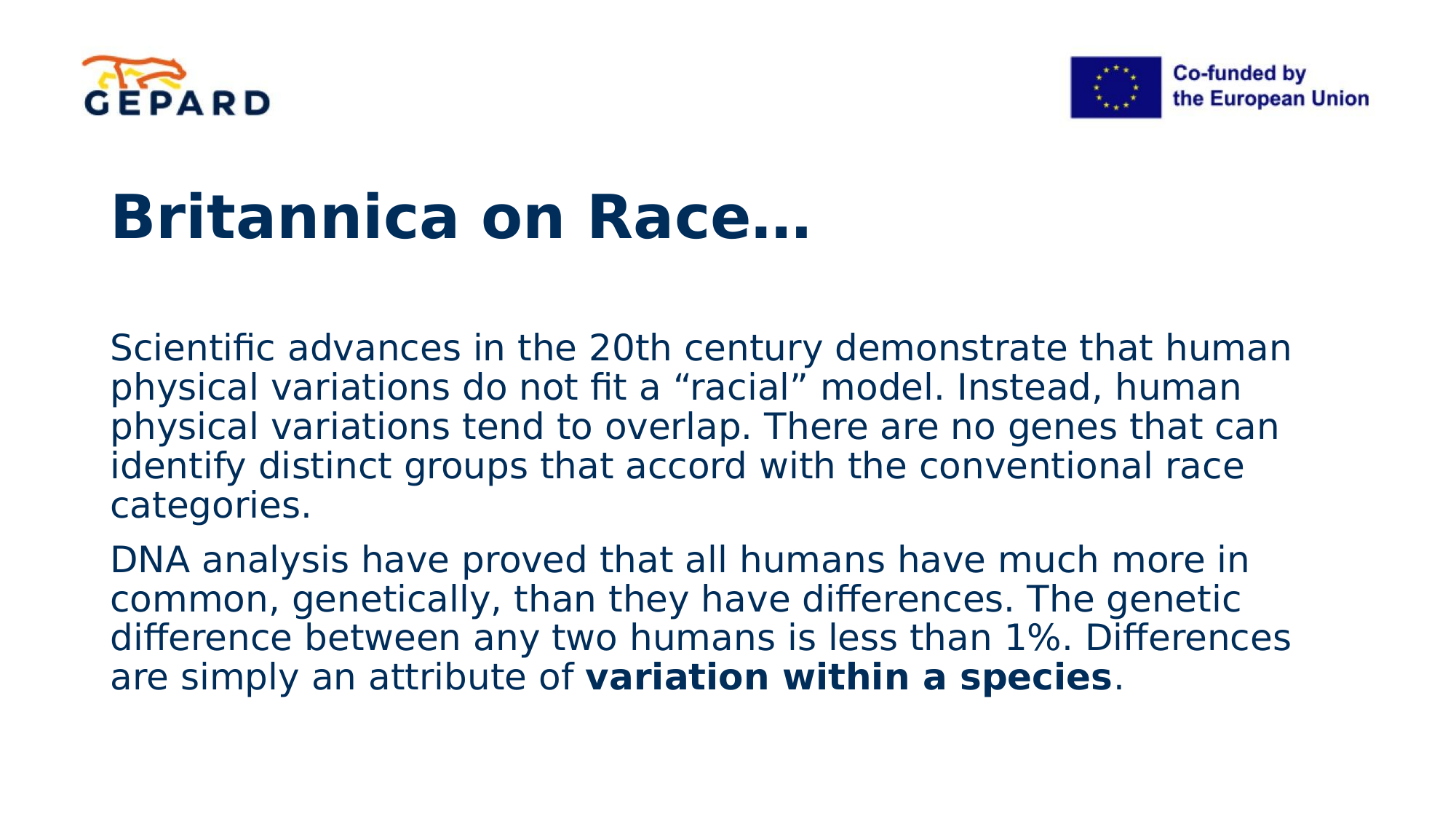

# Britannica on Race…
Scientific advances in the 20th century demonstrate that human physical variations do not fit a “racial” model. Instead, human physical variations tend to overlap. There are no genes that can identify distinct groups that accord with the conventional race categories.
DNA analysis have proved that all humans have much more in common, genetically, than they have differences. The genetic difference between any two humans is less than 1%. Differences are simply an attribute of variation within a species.